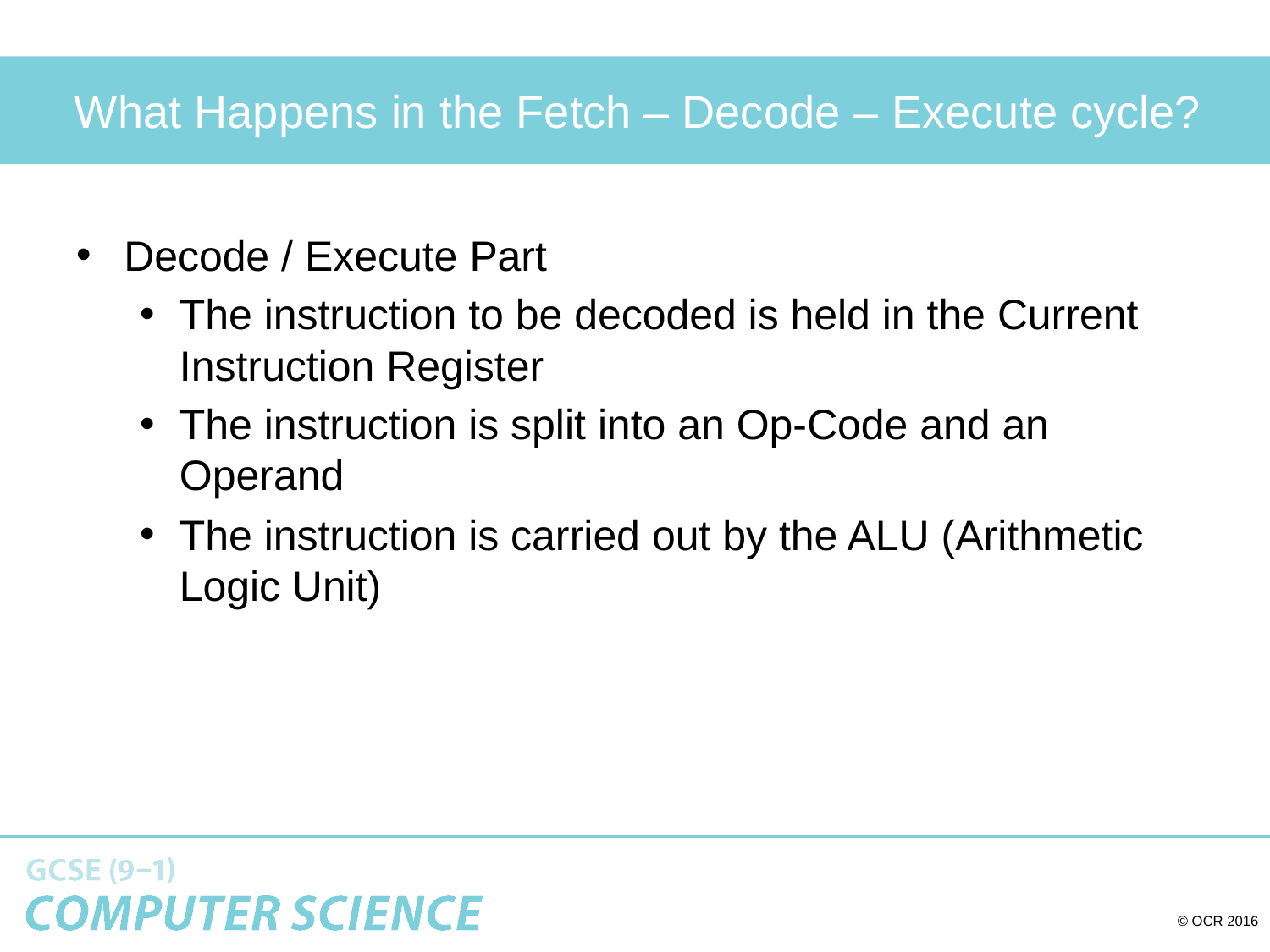

# What Happens in the Fetch – Decode – Execute cycle?
Decode / Execute Part
The instruction to be decoded is held in the Current Instruction Register
The instruction is split into an Op-Code and an Operand
The instruction is carried out by the ALU (Arithmetic Logic Unit)